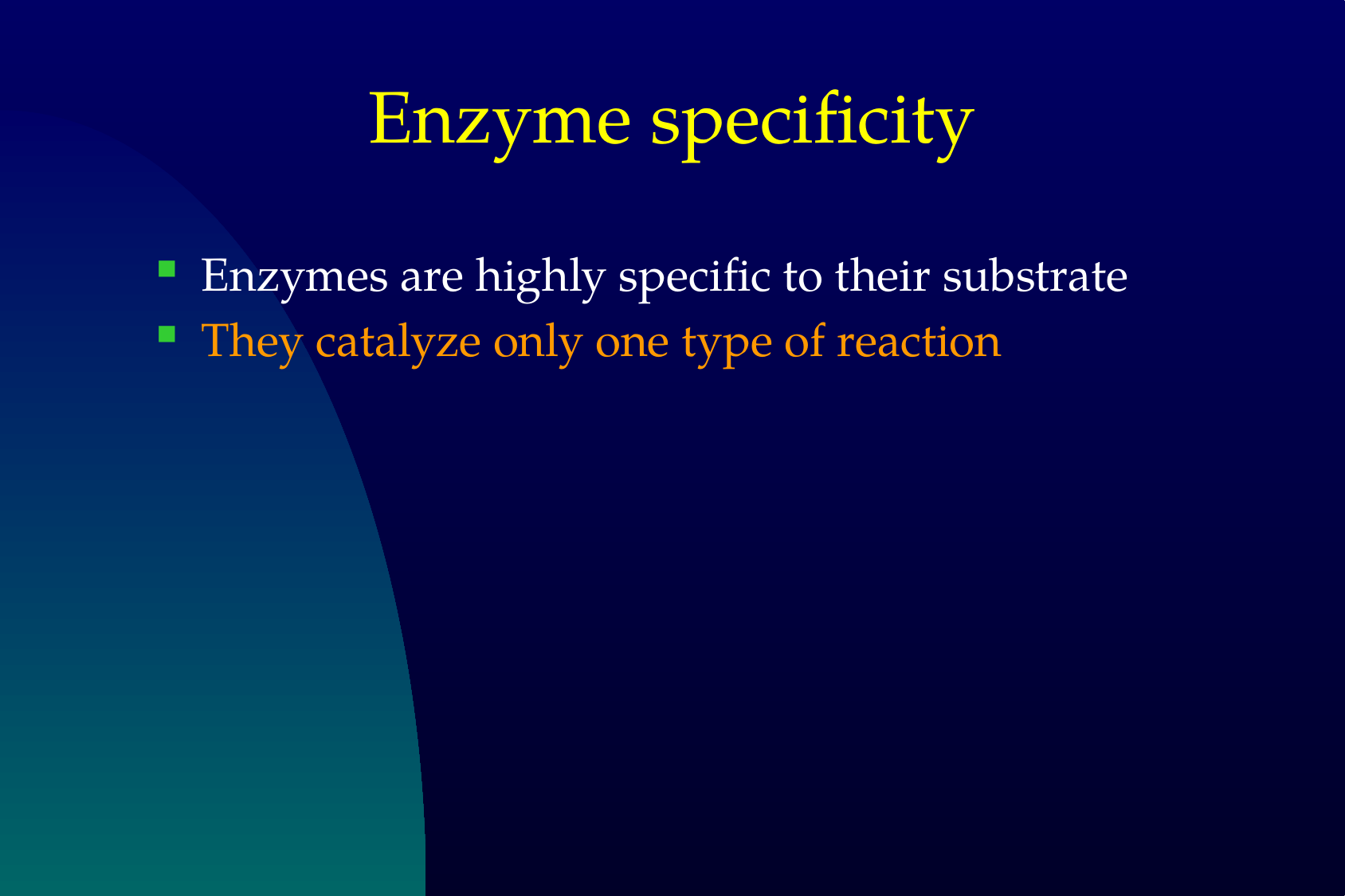

# Enzyme specificity
Enzymes are highly specific to their substrate
They catalyze only one type of reaction